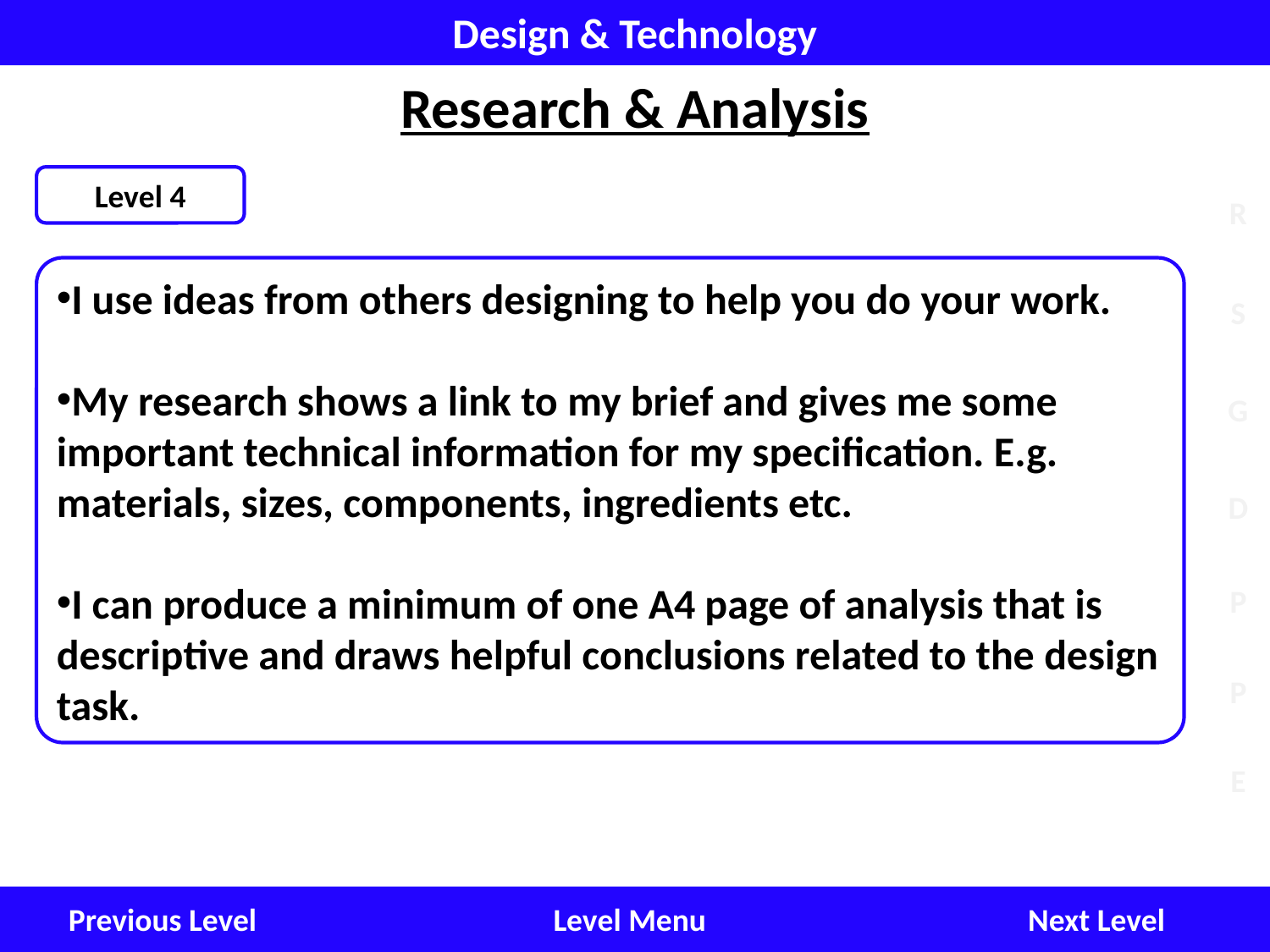

Design & Technology
Research & Analysis
Level 4
I use ideas from others designing to help you do your work.

My research shows a link to my brief and gives me some important technical information for my specification. E.g. materials, sizes, components, ingredients etc.

I can produce a minimum of one A4 page of analysis that is descriptive and draws helpful conclusions related to the design task.

Next Level
Level Menu
Previous Level